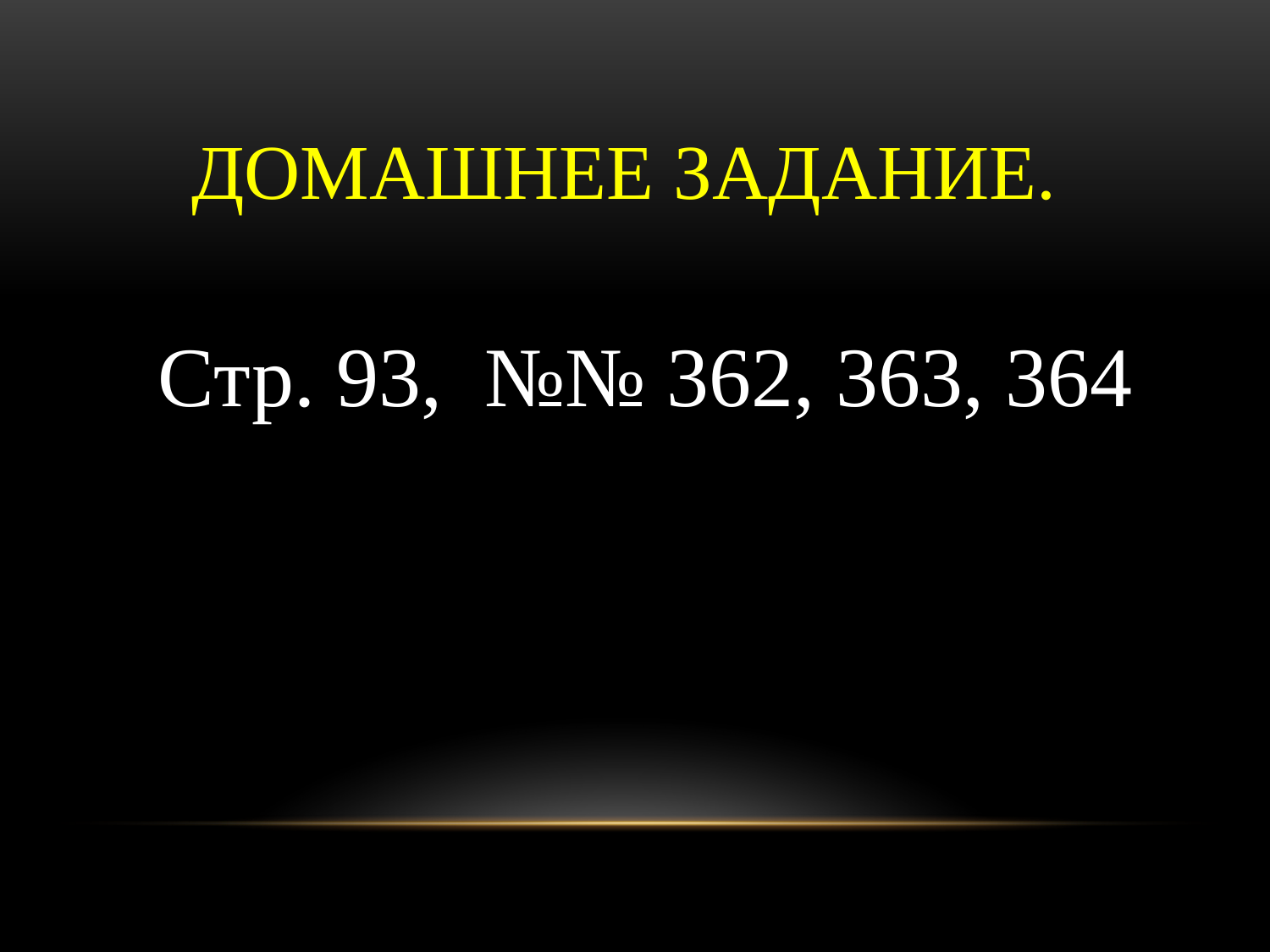

ДОМАШНЕЕ ЗАДАНИЕ.
Стр. 93,  №№ 362, 363, 364